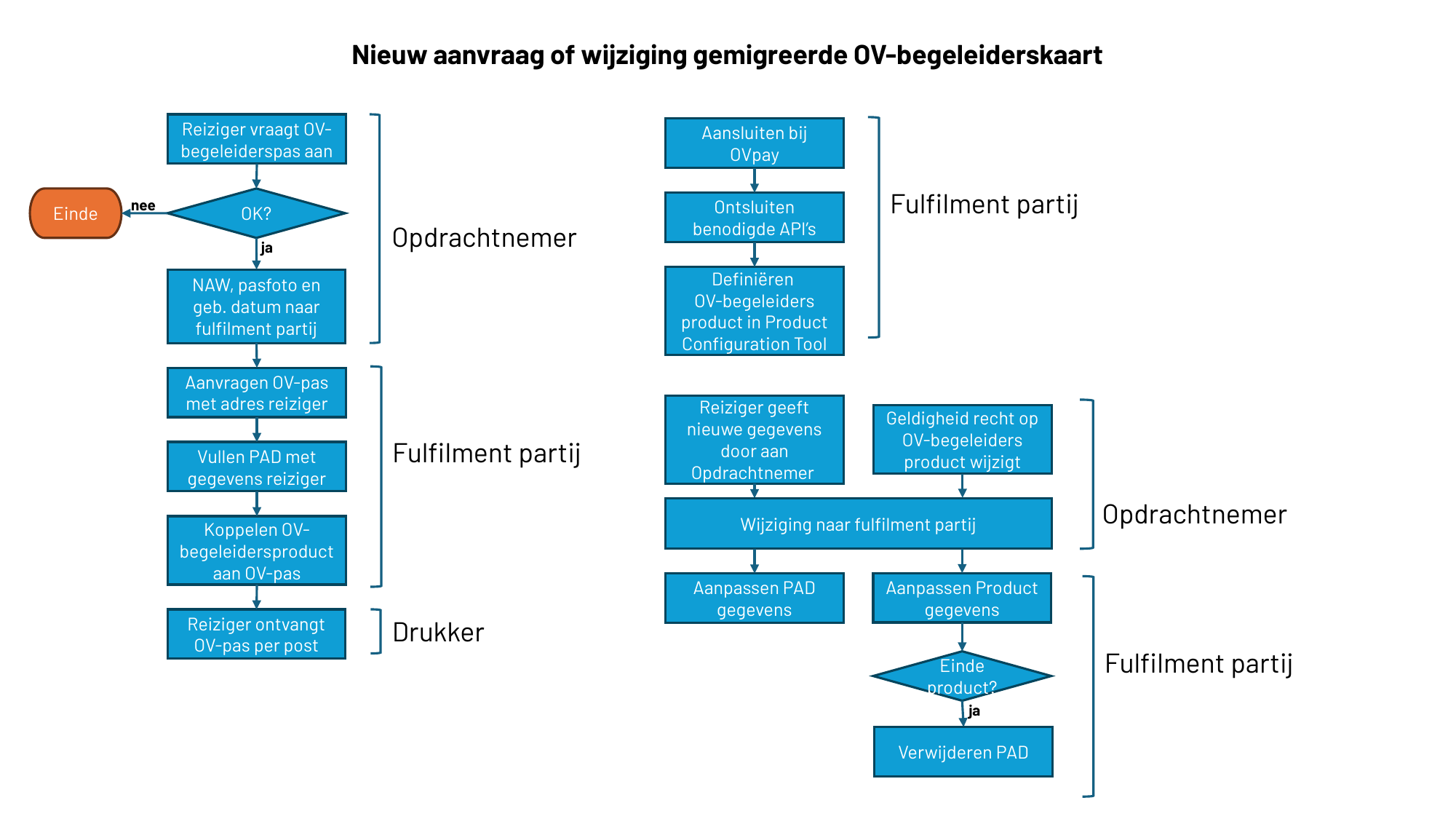

Nieuw aanvraag of wijziging gemigreerde OV-begeleiderskaart
Reiziger vraagt OV-begeleiderspas aan

Aansluiten bij OVpay
Fulfilment partij
Einde
OK?
nee
Ontsluiten benodigde API’s
Opdrachtnemer
ja
Definiëren
OV-begeleiders product in Product Configuration Tool
NAW, pasfoto en geb. datum naar fulfilment partij

Aanvragen OV-pas met adres reiziger
Reiziger geeft nieuwe gegevens door aan Opdrachtnemer

Geldigheid recht op OV-begeleiders product wijzigt
Fulfilment partij
Vullen PAD met gegevens reiziger
Opdrachtnemer
Wijziging naar fulfilment partij
Koppelen OV-begeleidersproduct aan OV-pas
Aanpassen Product gegevens
Aanpassen PAD gegevens

Drukker
Reiziger ontvangt OV-pas per post

Fulfilment partij
Einde product?
ja
Verwijderen PAD